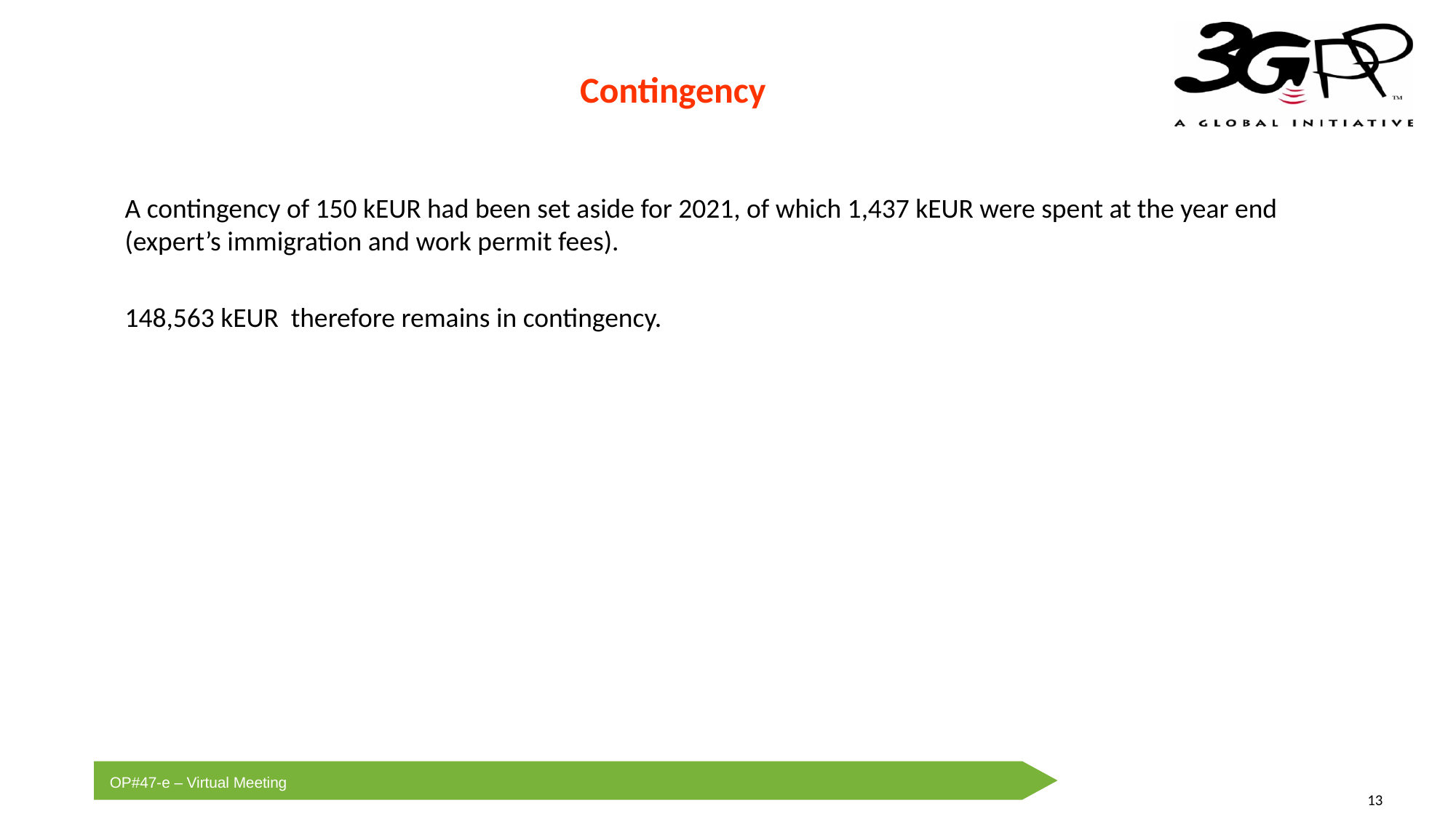

# Contingency
A contingency of 150 kEUR had been set aside for 2021, of which 1,437 kEUR were spent at the year end (expert’s immigration and work permit fees).

148,563 kEUR  therefore remains in contingency.